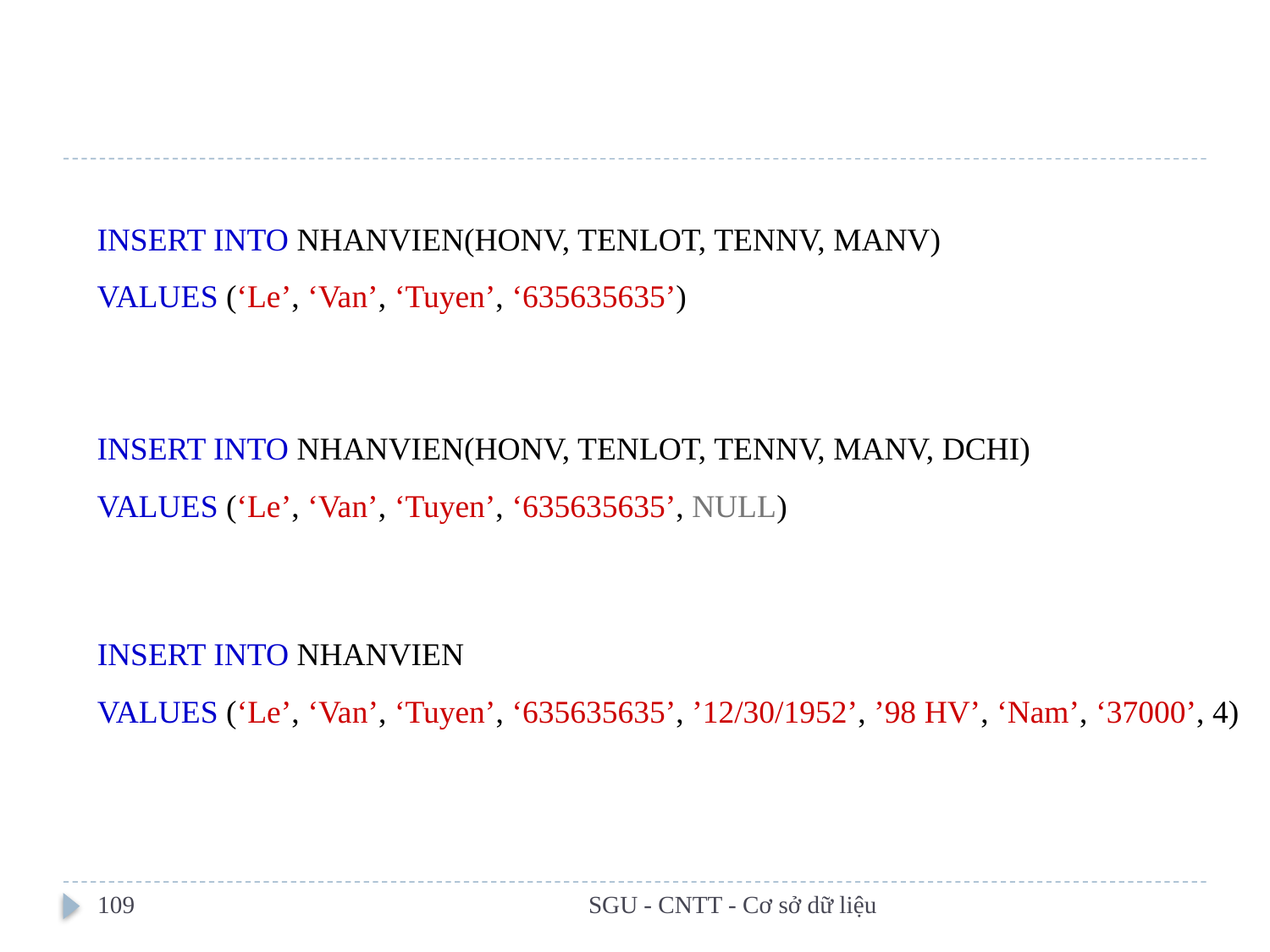

#

INSERT INTO NHANVIEN(HONV, TENLOT, TENNV, MANV)
VALUES (‘Le’, ‘Van’, ‘Tuyen’, ‘635635635’)
INSERT INTO NHANVIEN(HONV, TENLOT, TENNV, MANV, DCHI)
VALUES (‘Le’, ‘Van’, ‘Tuyen’, ‘635635635’, NULL)
INSERT INTO NHANVIEN
VALUES (‘Le’, ‘Van’, ‘Tuyen’, ‘635635635’, ’12/30/1952’, ’98 HV’, ‘Nam’, ‘37000’, 4)
109
SGU - CNTT - Cơ sở dữ liệu